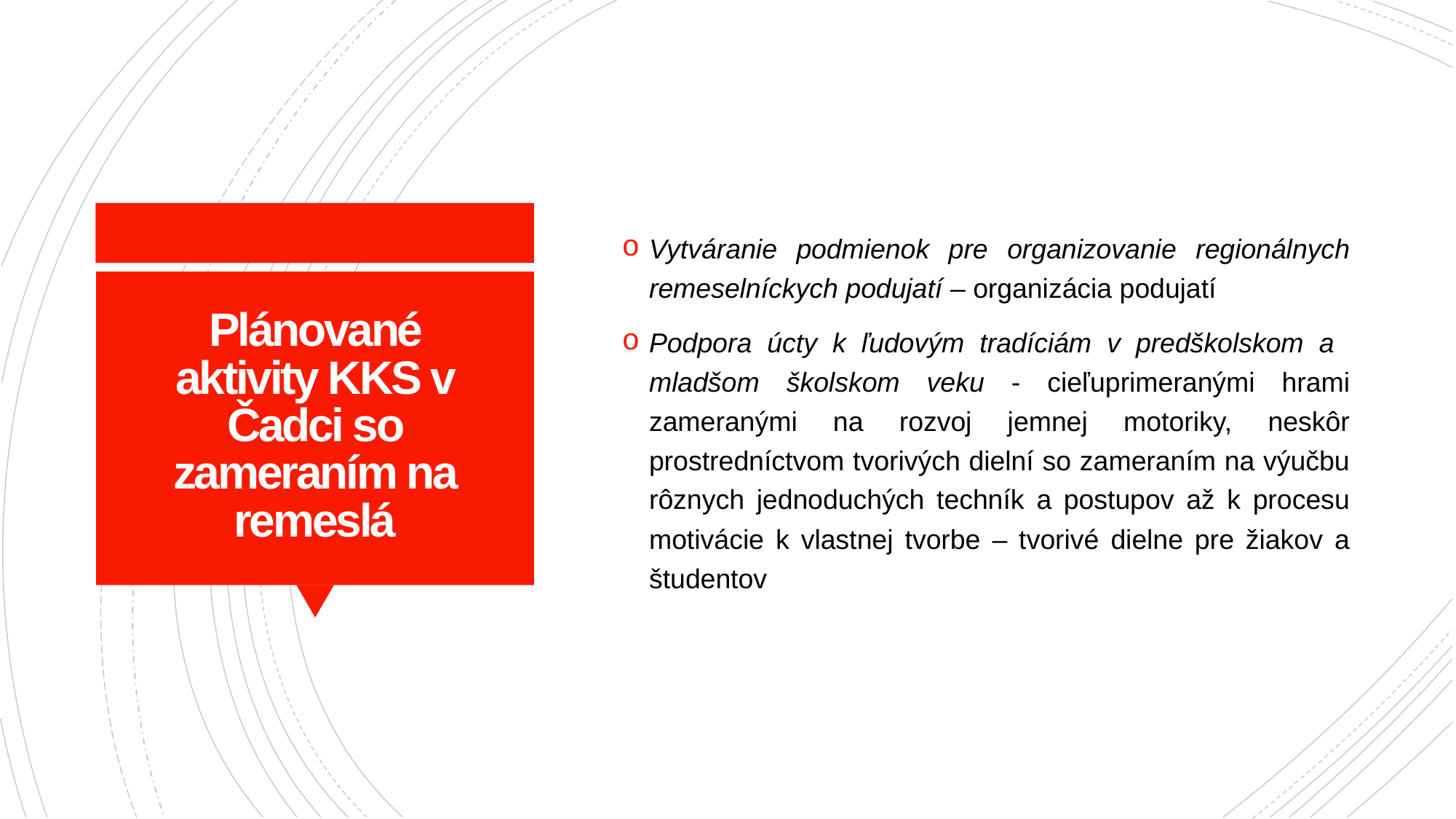

Vytváranie podmienok pre organizovanie regionálnych remeselníckych podujatí – organizácia podujatí
Podpora úcty k ľudovým tradíciám v predškolskom a  mladšom školskom veku - cieľuprimeranými hrami zameranými na rozvoj jemnej motoriky, neskôr prostredníctvom tvorivých dielní so zameraním na výučbu rôznych jednoduchých techník a postupov až k procesu motivácie k vlastnej tvorbe – tvorivé dielne pre žiakov a študentov
# Plánované aktivity KKS v Čadci so zameraním na remeslá